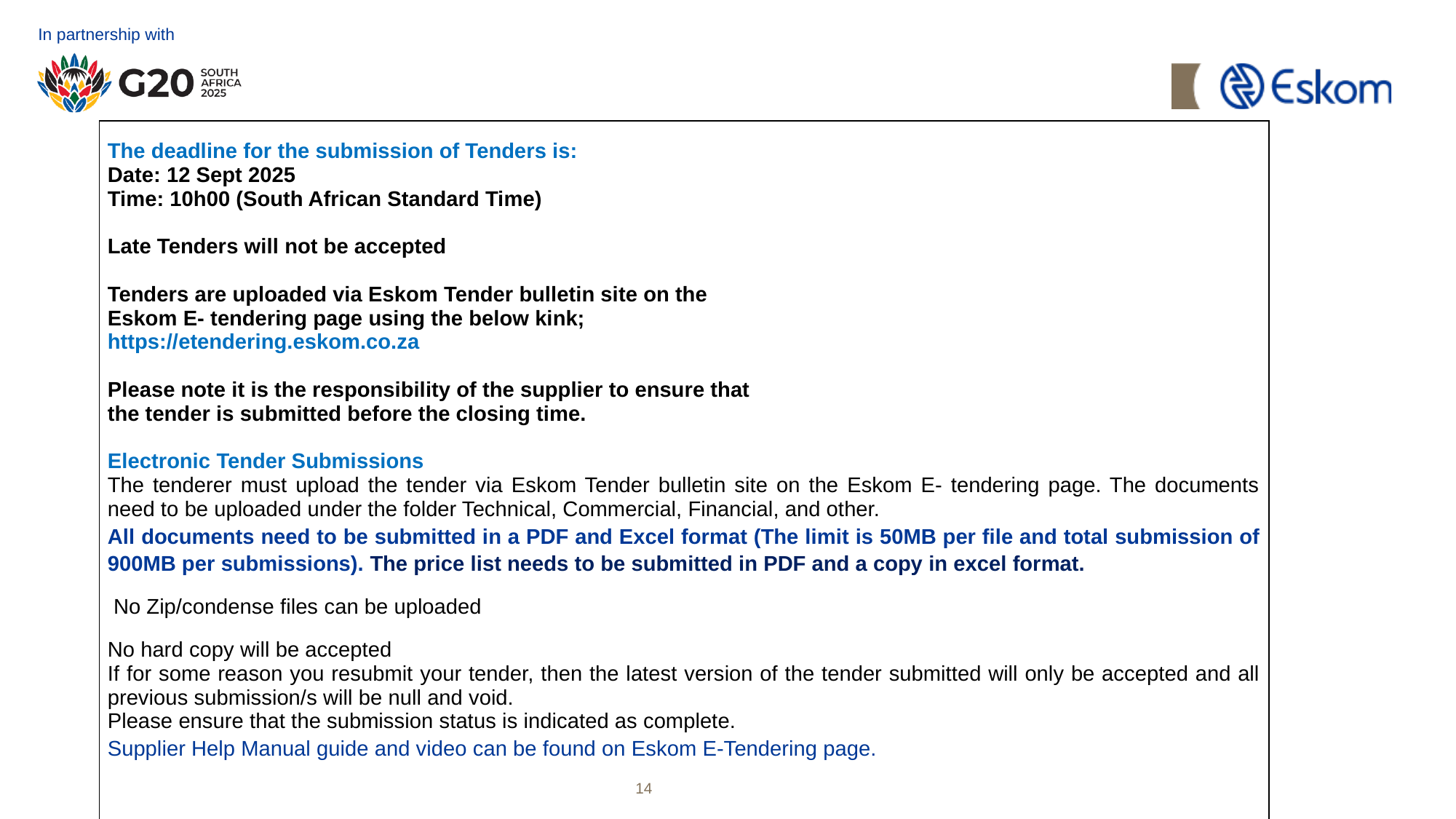

# ITT / RFP Process - Overview Cont…
| The deadline for the submission of Tenders is: Date: 12 Sept 2025 Time: 10h00 (South African Standard Time) Late Tenders will not be accepted Tenders are uploaded via Eskom Tender bulletin site on the Eskom E- tendering page using the below kink; https://etendering.eskom.co.za Please note it is the responsibility of the supplier to ensure that the tender is submitted before the closing time. Electronic Tender Submissions The tenderer must upload the tender via Eskom Tender bulletin site on the Eskom E- tendering page. The documents need to be uploaded under the folder Technical, Commercial, Financial, and other. All documents need to be submitted in a PDF and Excel format (The limit is 50MB per file and total submission of 900MB per submissions). The price list needs to be submitted in PDF and a copy in excel format.  No Zip/condense files can be uploaded No hard copy will be accepted If for some reason you resubmit your tender, then the latest version of the tender submitted will only be accepted and all previous submission/s will be null and void. Please ensure that the submission status is indicated as complete. Supplier Help Manual guide and video can be found on Eskom E-Tendering page. |
| --- |

14